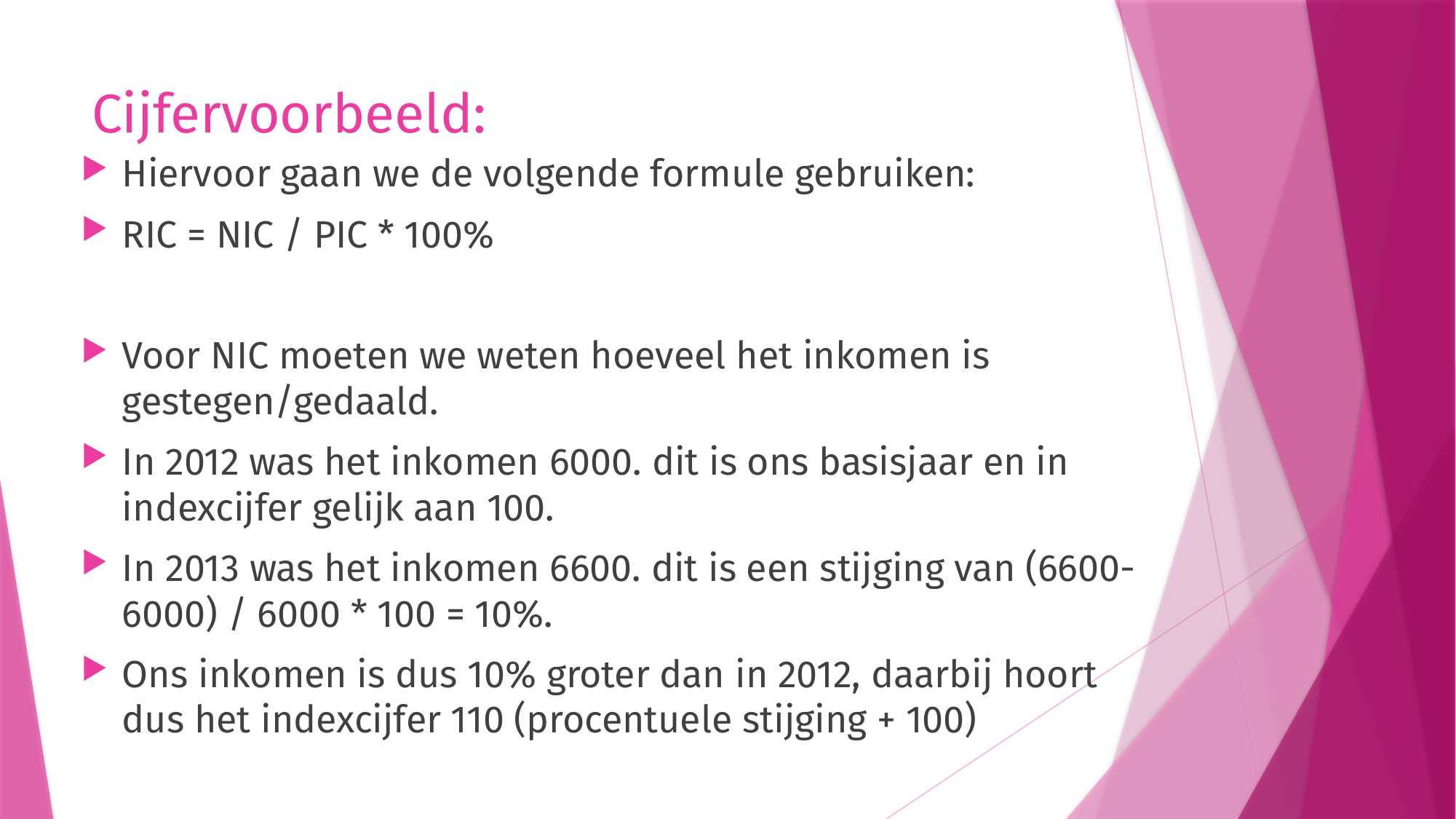

# Cijfervoorbeeld:
Hiervoor gaan we de volgende formule gebruiken:
RIC = NIC / PIC * 100%

Voor NIC moeten we weten hoeveel het inkomen is gestegen/gedaald.
In 2012 was het inkomen 6000. dit is ons basisjaar en in indexcijfer gelijk aan 100.
In 2013 was het inkomen 6600. dit is een stijging van (6600-6000) / 6000 * 100 = 10%.
Ons inkomen is dus 10% groter dan in 2012, daarbij hoort dus het indexcijfer 110 (procentuele stijging + 100)